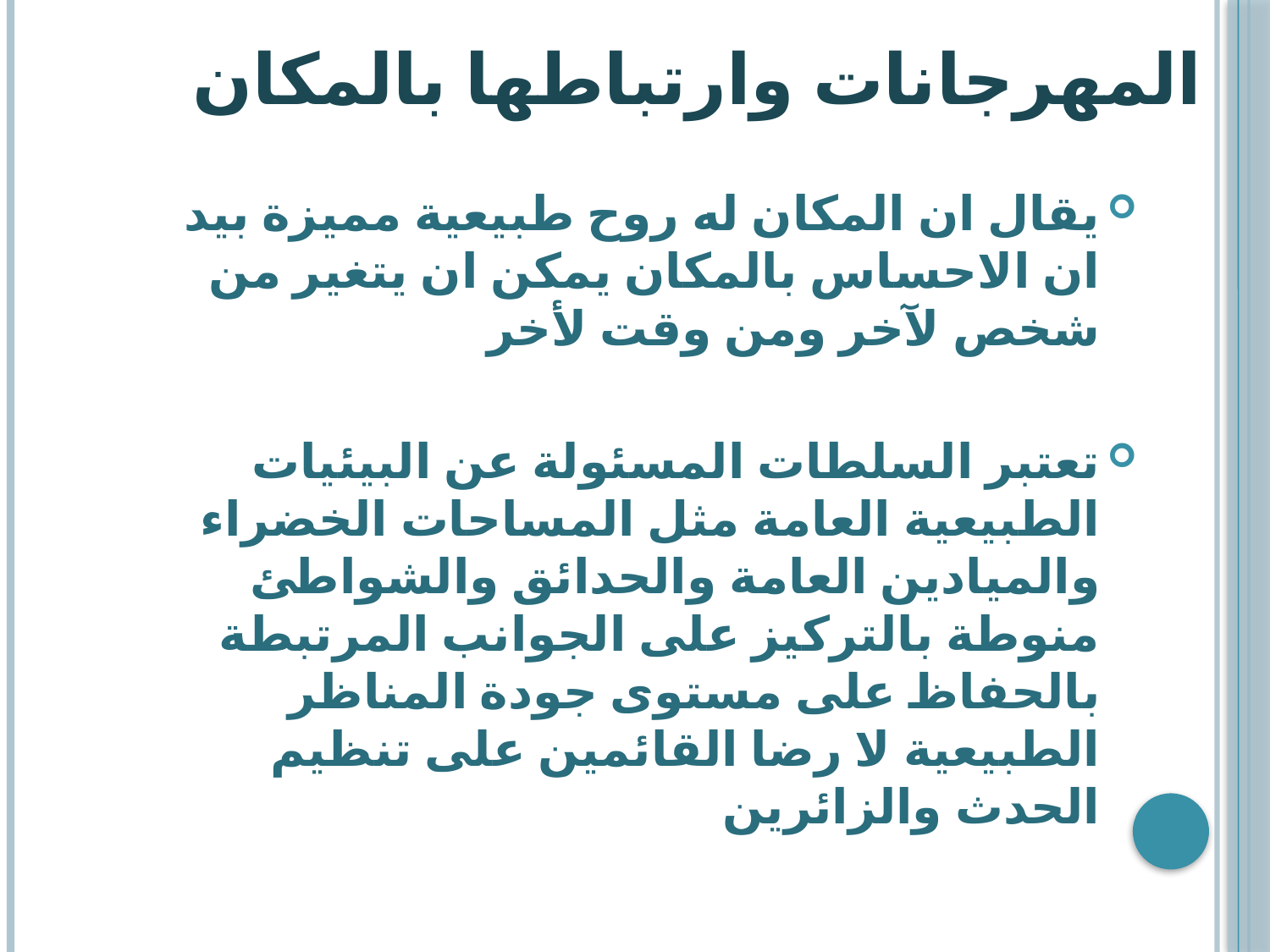

# المهرجانات وارتباطها بالمكان
يقال ان المكان له روح طبيعية مميزة بيد ان الاحساس بالمكان يمكن ان يتغير من شخص لآخر ومن وقت لأخر

تعتبر السلطات المسئولة عن البيئيات الطبيعية العامة مثل المساحات الخضراء والميادين العامة والحدائق والشواطئ منوطة بالتركيز على الجوانب المرتبطة بالحفاظ على مستوى جودة المناظر الطبيعية لا رضا القائمين على تنظيم الحدث والزائرين